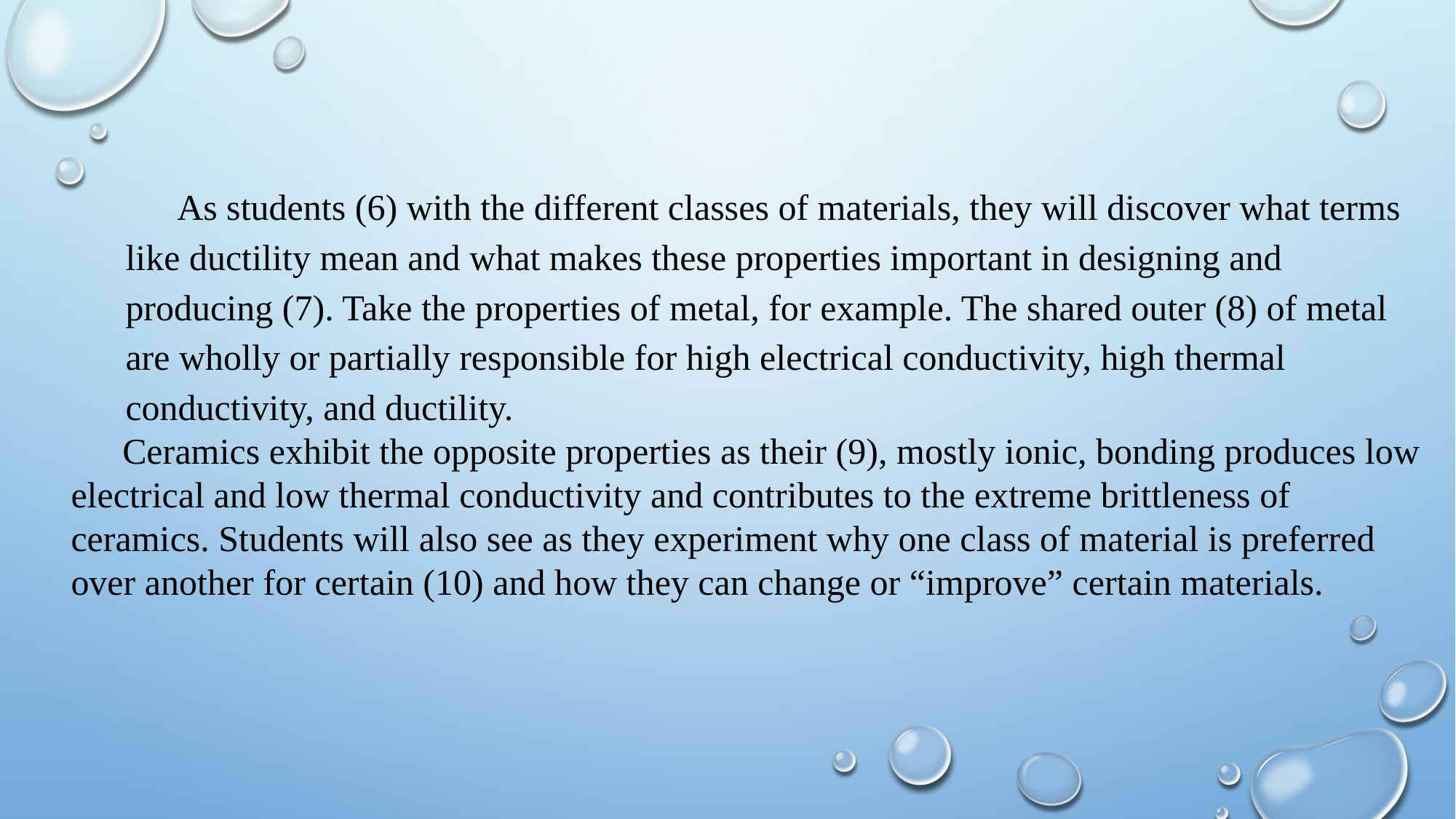

As students (6) with the different classes of materials, they will discover what terms like ductility mean and what makes these properties important in designing and producing (7). Take the properties of metal, for example. The shared outer (8) of metal are wholly or partially responsible for high electrical conductivity, high thermal conductivity, and ductility.
Ceramics exhibit the opposite properties as their (9), mostly ionic, bonding produces low electrical and low thermal conductivity and contributes to the extreme brittleness of ceramics. Students will also see as they experiment why one class of material is preferred over another for certain (10) and how they can change or “improve” certain materials.